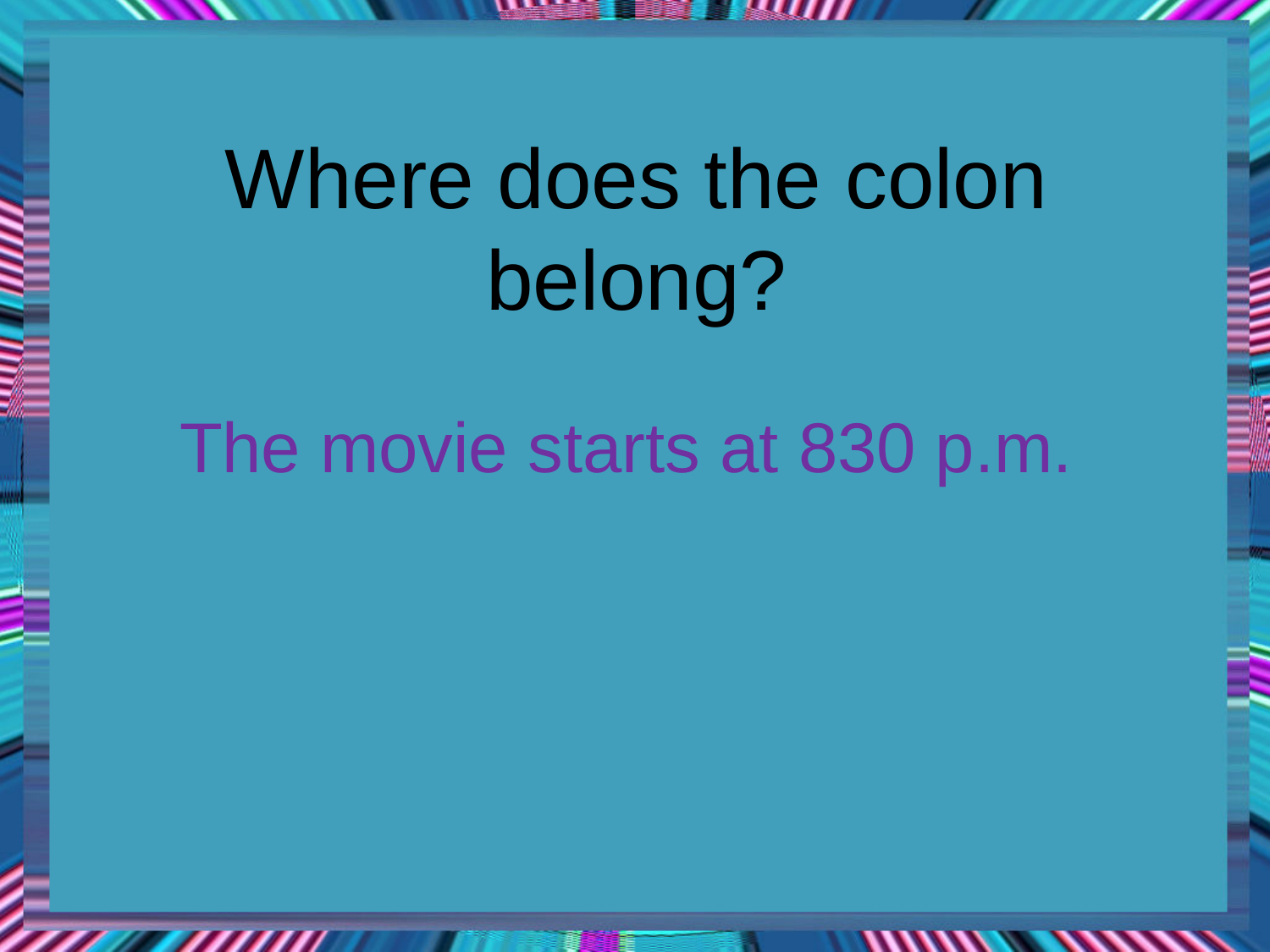

# Where does the colon belong?
The movie starts at 830 p.m.